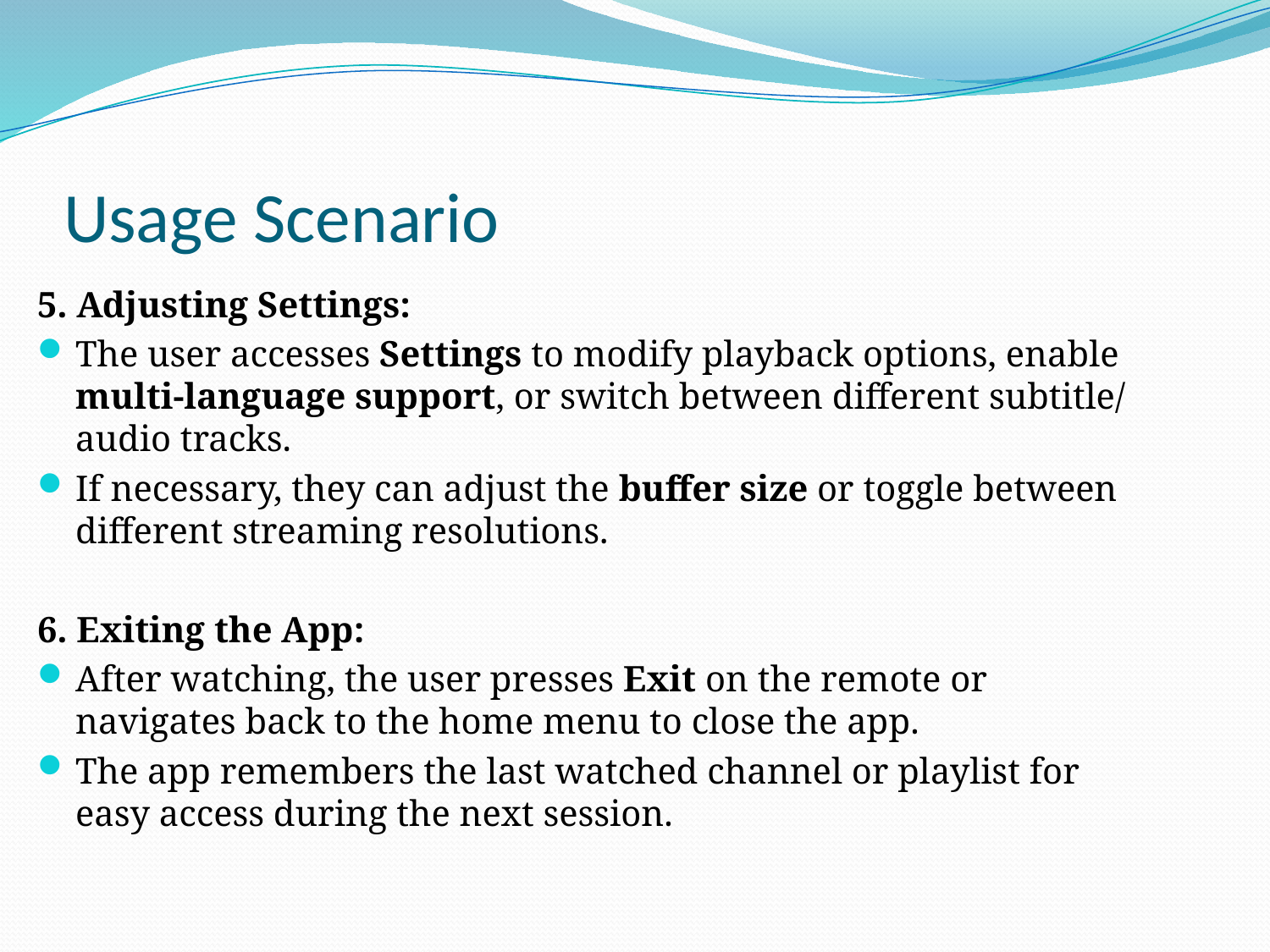

# Usage Scenario
5. Adjusting Settings:
The user accesses Settings to modify playback options, enable multi-language support, or switch between different subtitle/audio tracks.
If necessary, they can adjust the buffer size or toggle between different streaming resolutions.

6. Exiting the App:
After watching, the user presses Exit on the remote or navigates back to the home menu to close the app.
The app remembers the last watched channel or playlist for easy access during the next session.